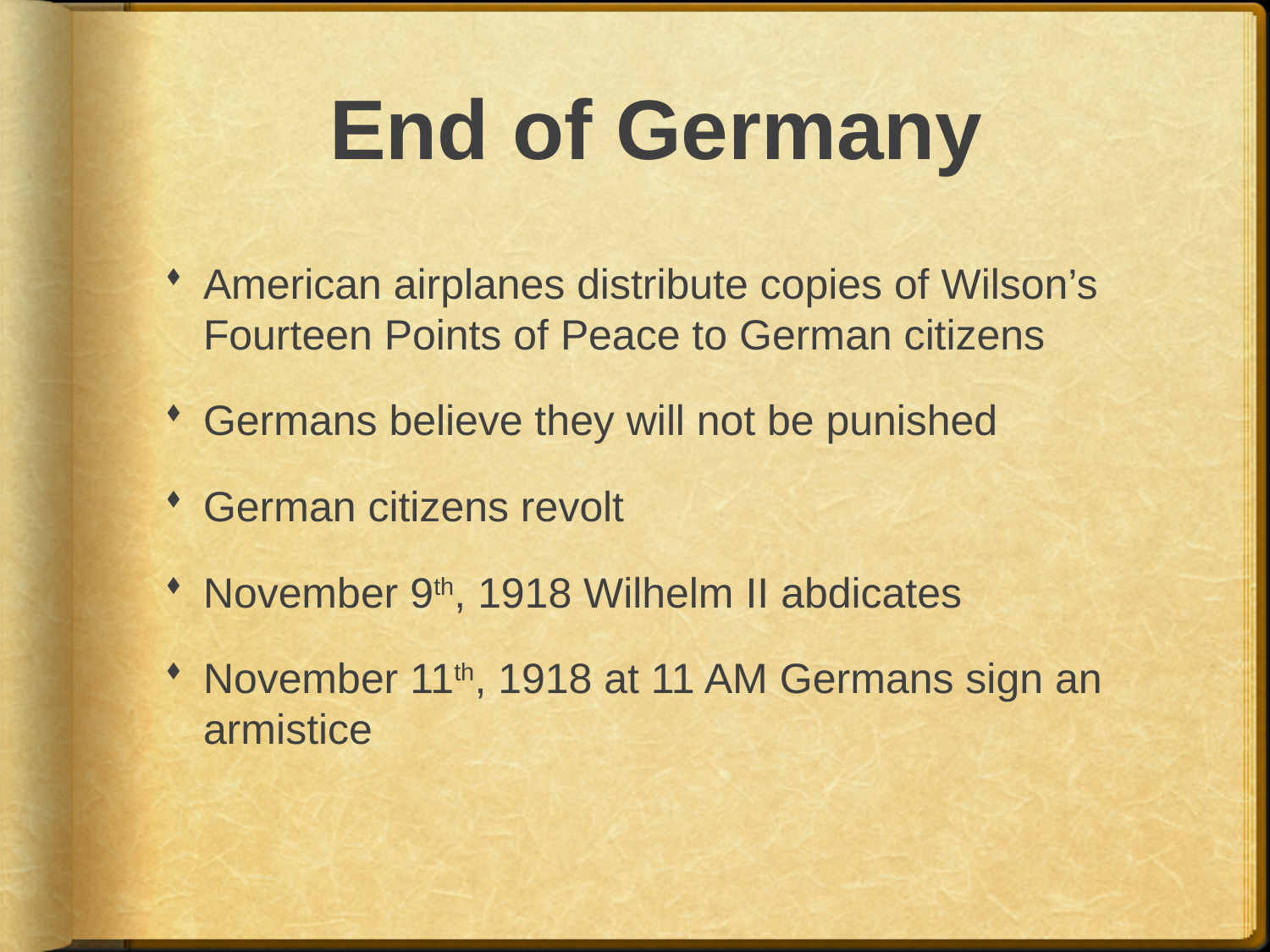

# End of Germany
American airplanes distribute copies of Wilson’s Fourteen Points of Peace to German citizens
Germans believe they will not be punished
German citizens revolt
November 9th, 1918 Wilhelm II abdicates
November 11th, 1918 at 11 AM Germans sign an armistice